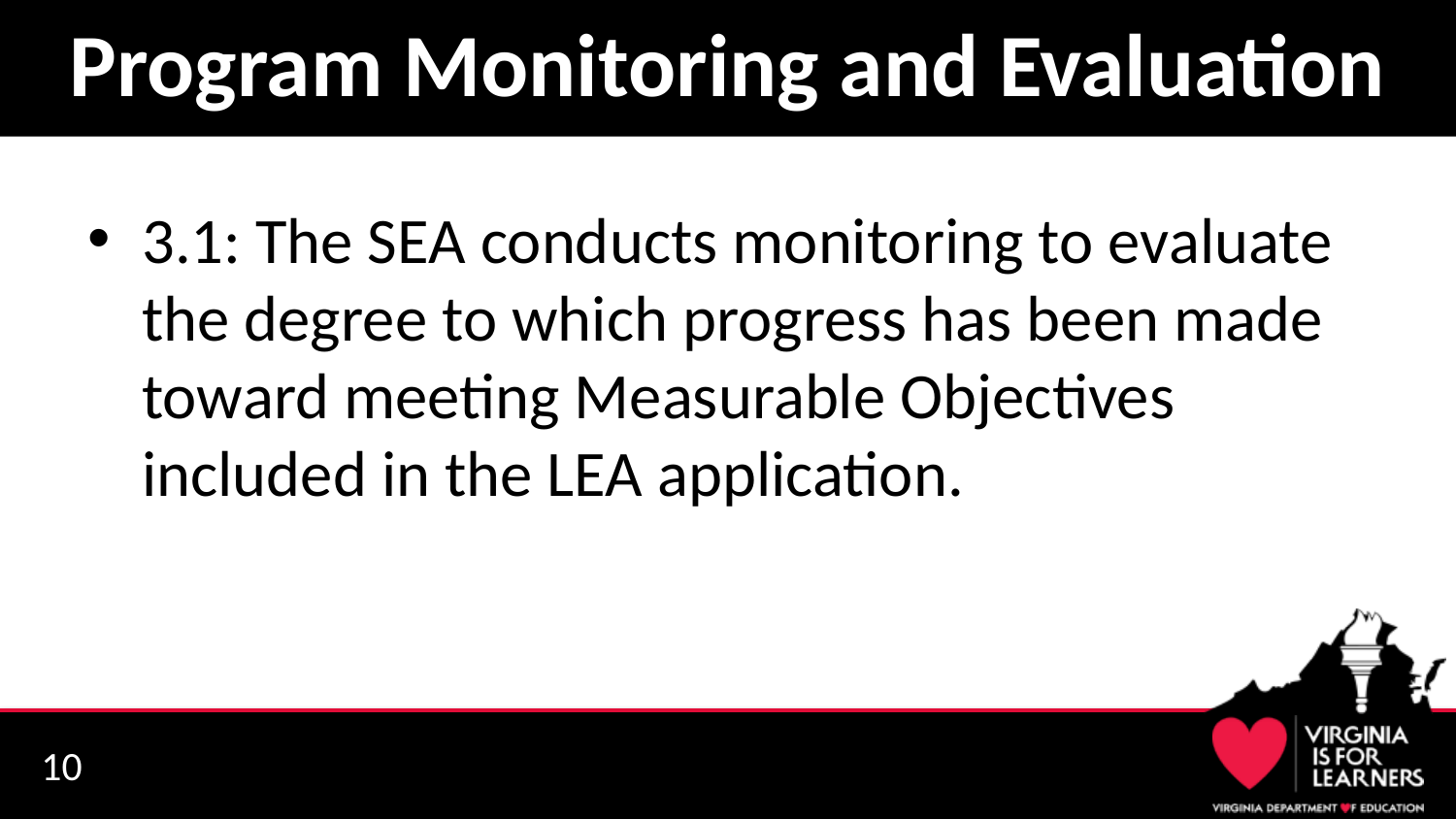

# Program Monitoring and Evaluation
3.1: The SEA conducts monitoring to evaluate the degree to which progress has been made toward meeting Measurable Objectives included in the LEA application.